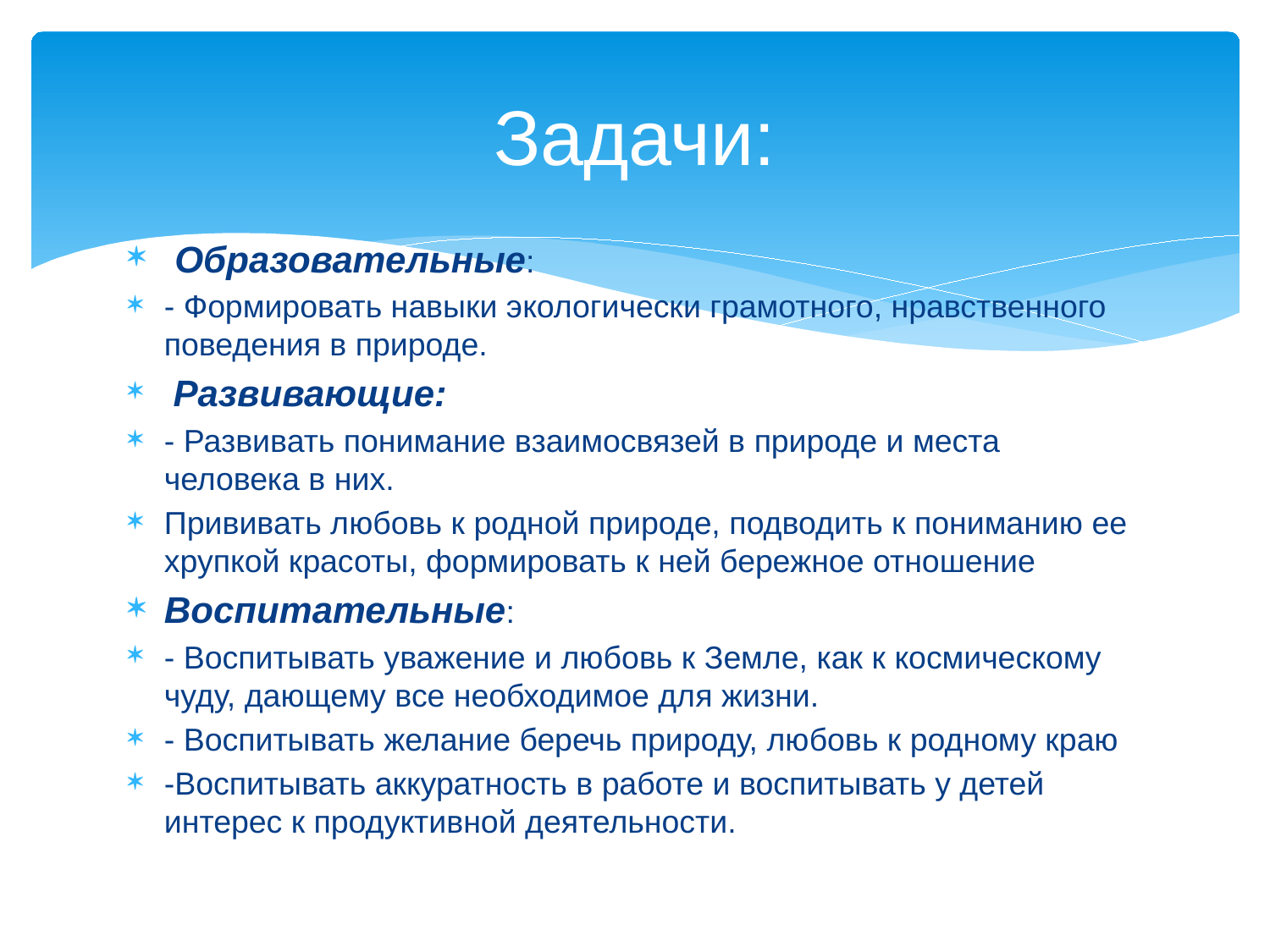

# Задачи:
 Образовательные:
- Формировать навыки экологически грамотного, нравственного поведения в природе.
 Развивающие:
- Развивать понимание взаимосвязей в природе и места человека в них.
Прививать любовь к родной природе, подводить к пониманию ее хрупкой красоты, формировать к ней бережное отношение
Воспитательные:
- Воспитывать уважение и любовь к Земле, как к космическому чуду, дающему все необходимое для жизни.
- Воспитывать желание беречь природу, любовь к родному краю
-Воспитывать аккуратность в работе и воспитывать у детей интерес к продуктивной деятельности.